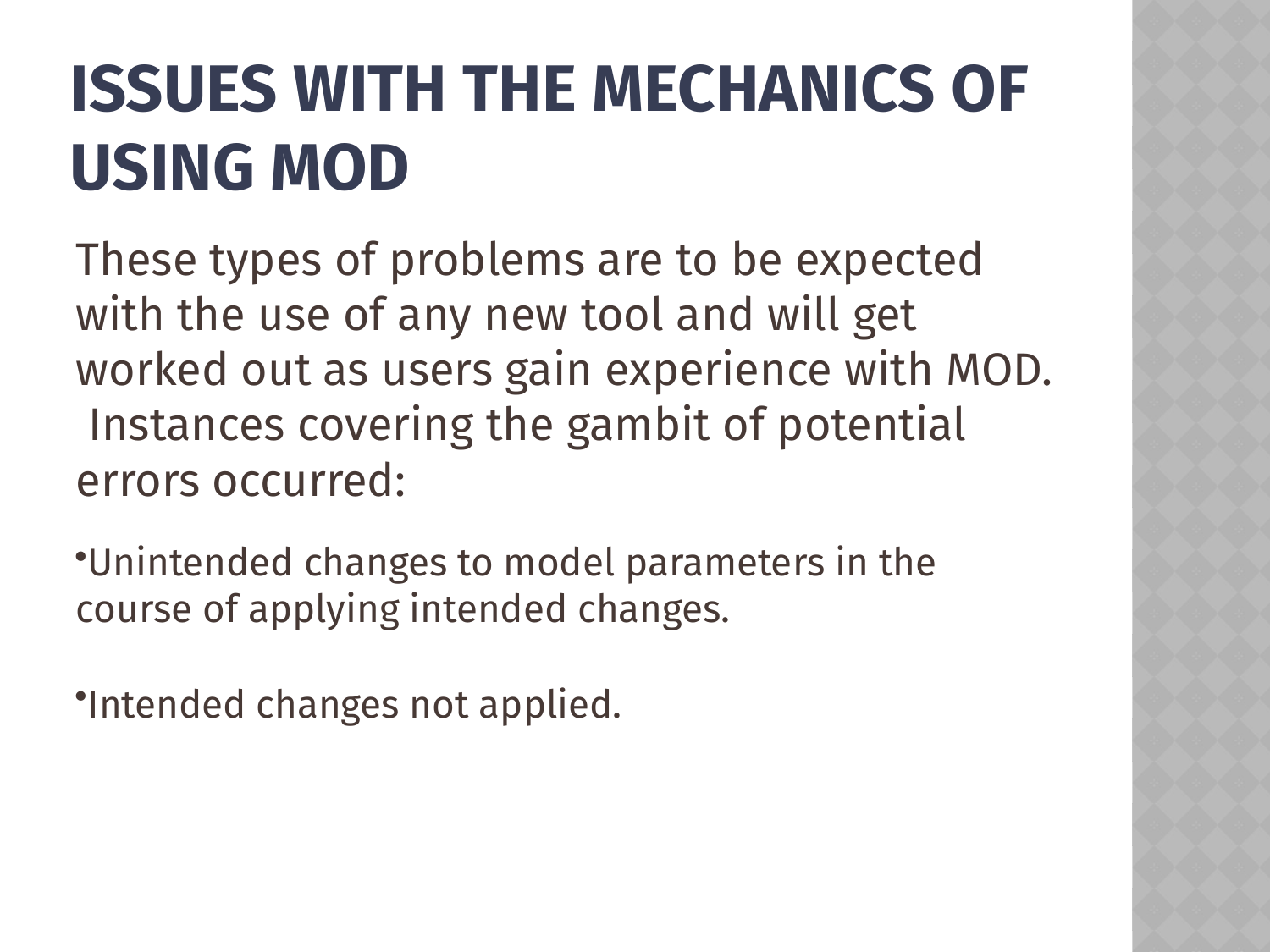

# Issues With the Mechanics of Using MOD
These types of problems are to be expected with the use of any new tool and will get worked out as users gain experience with MOD.  Instances covering the gambit of potential errors occurred:
Unintended changes to model parameters in the course of applying intended changes.
Intended changes not applied.